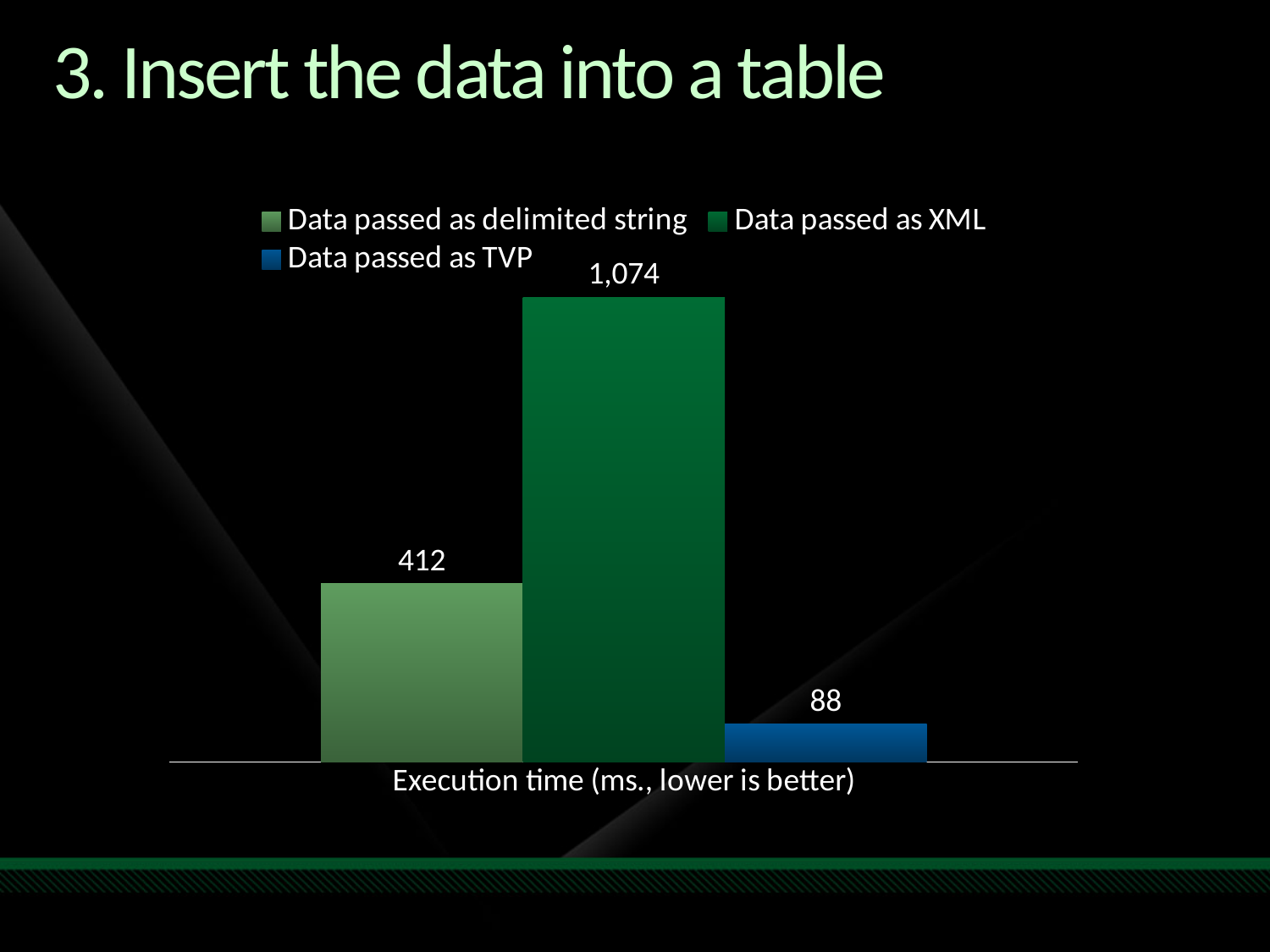

# 3. Insert the data into a table

### Chart

| Category | Data passed as delimited string | Data passed as XML | Data passed as TVP |
|---|---|---|---|
| Execution time (ms., lower is better) | 412.0 | 1074.0 | 88.0 |